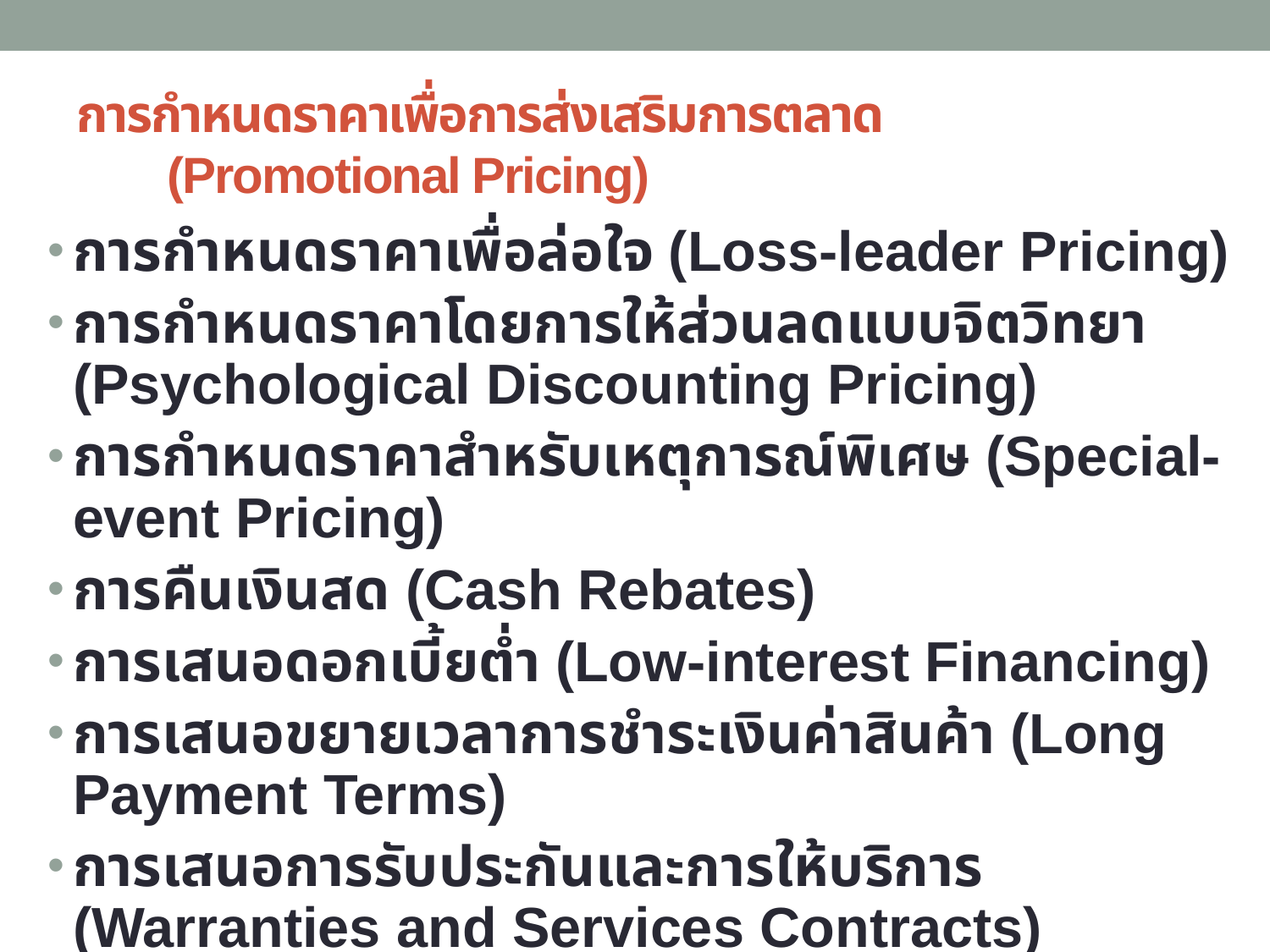

# การกำหนดราคาเพื่อการส่งเสริมการตลาด (Promotional Pricing)
การกำหนดราคาเพื่อล่อใจ (Loss-leader Pricing)
การกำหนดราคาโดยการให้ส่วนลดแบบจิตวิทยา (Psychological Discounting Pricing)
การกำหนดราคาสำหรับเหตุการณ์พิเศษ (Special-event Pricing)
การคืนเงินสด (Cash Rebates)
การเสนอดอกเบี้ยต่ำ (Low-interest Financing)
การเสนอขยายเวลาการชำระเงินค่าสินค้า (Long Payment Terms)
การเสนอการรับประกันและการให้บริการ (Warranties and Services Contracts)